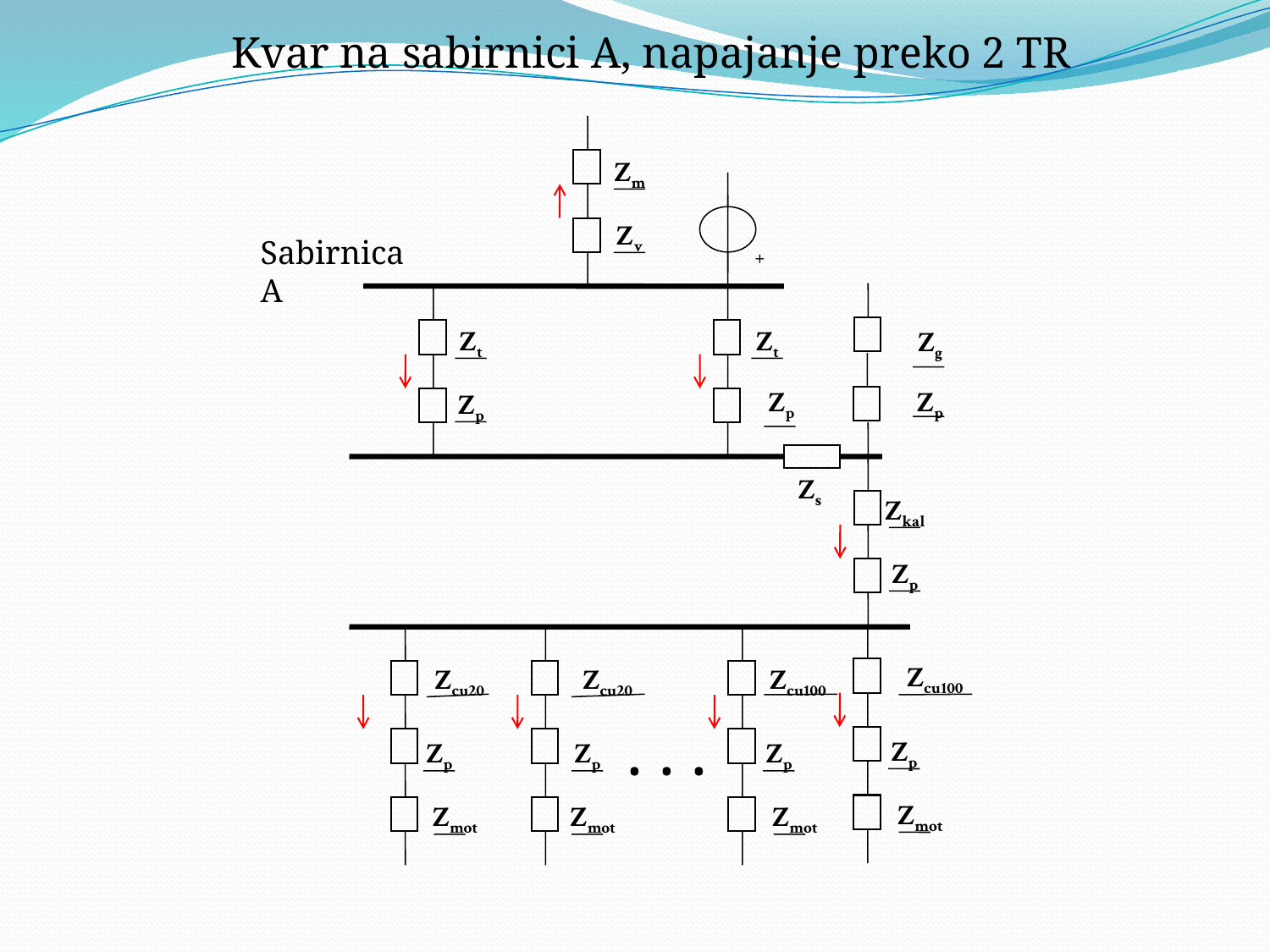

Kvar na sabirnici A, napajanje preko 2 TR

Zm

Zv

Sabirnica A
+

Zt
Zt

Zg

Zp
Zp
Zp

Zs
Zkal

Zp

Zcu100

Zp

Zmot

Zcu100

Zp

Zmot

Zcu20
Zcu20

  . . .
Zp
Zp

Zmot
Zmot